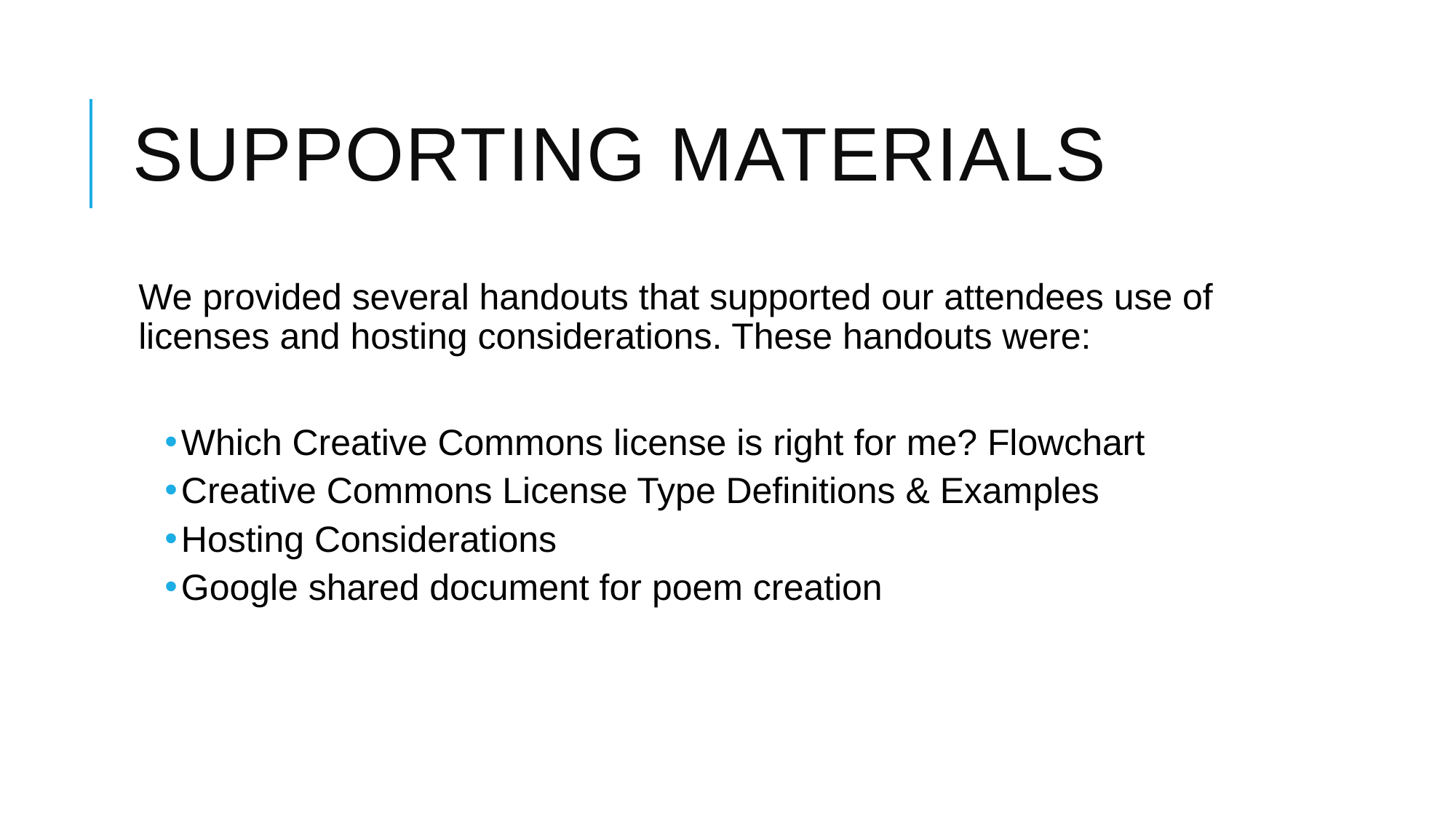

# Supporting Materials
We provided several handouts that supported our attendees use of licenses and hosting considerations. These handouts were:

Which Creative Commons license is right for me? Flowchart
Creative Commons License Type Definitions & Examples
Hosting Considerations
Google shared document for poem creation